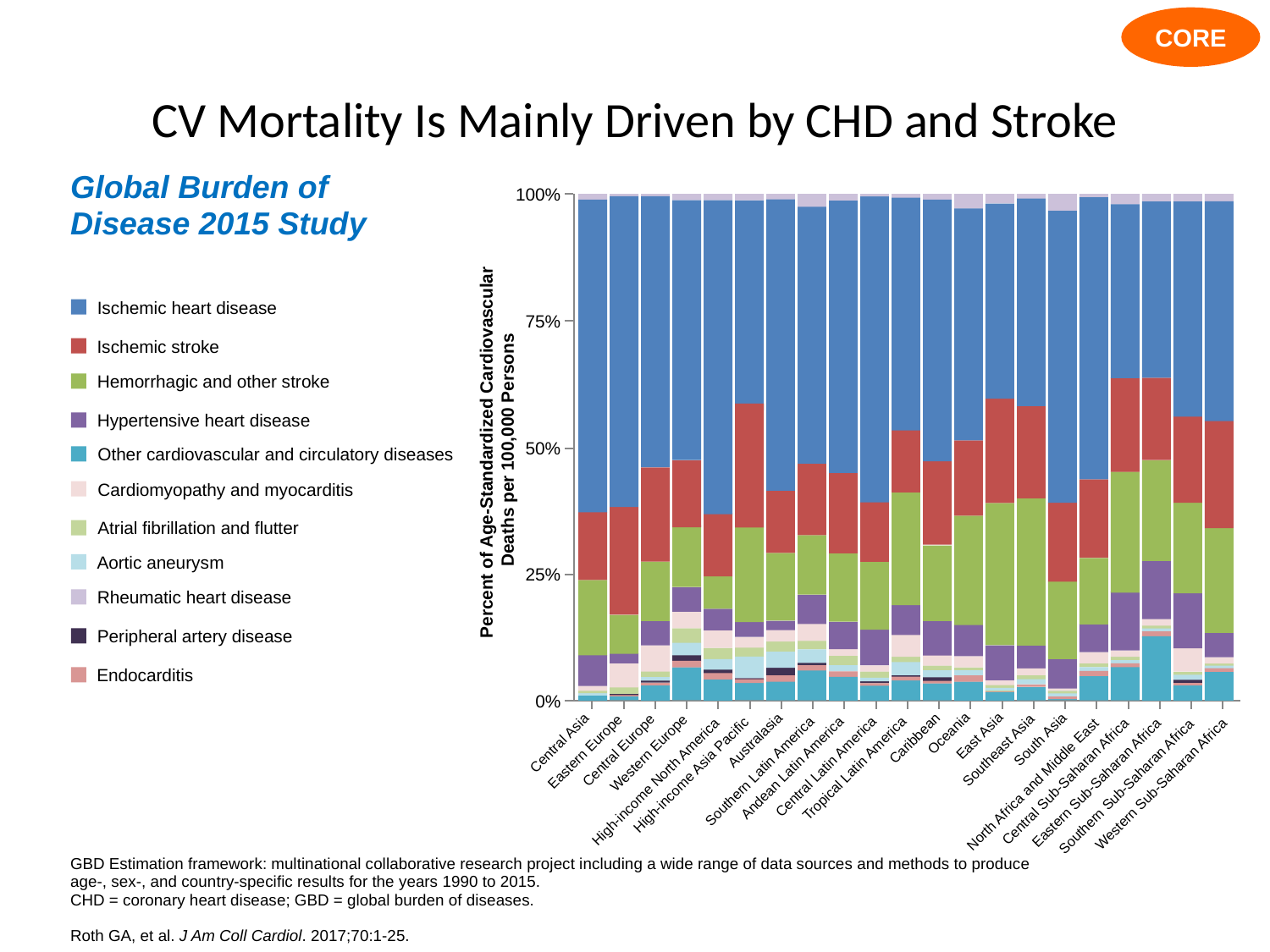

CORE
# CV Mortality Is Mainly Driven by CHD and Stroke
100%
75%
50%
25%
0%

Global Burden of Disease 2015 Study
Ischemic heart disease

Ischemic stroke

Hemorrhagic and other stroke

Hypertensive heart disease

Percent of Age-Standardized Cardiovascular
Deaths per 100,000 Persons
Other cardiovascular and circulatory diseases

Cardiomyopathy and myocarditis

Atrial fibrillation and flutter

Aortic aneurysm

Rheumatic heart disease

Peripheral artery disease

Endocarditis

Oceania
East Asia
Caribbean
South Asia
Australasia
Central Asia
Central Europe
Southeast Asia
Eastern Europe
Western Europe
Central Latin America
Andean Latin America
Tropical Latin America
Southern Latin America
High-income Asia Pacific
Central Sub-Saharan Africa
High-income North America
Eastern Sub-Saharan Africa
North Africa and Middle East
Western Sub-Saharan Africa
Southern Sub-Saharan Africa
GBD Estimation framework: multinational collaborative research project including a wide range of data sources and methods to produce age-, sex-, and country-specific results for the years 1990 to 2015.
CHD = coronary heart disease; GBD = global burden of diseases.
Roth GA, et al. J Am Coll Cardiol. 2017;70:1-25.